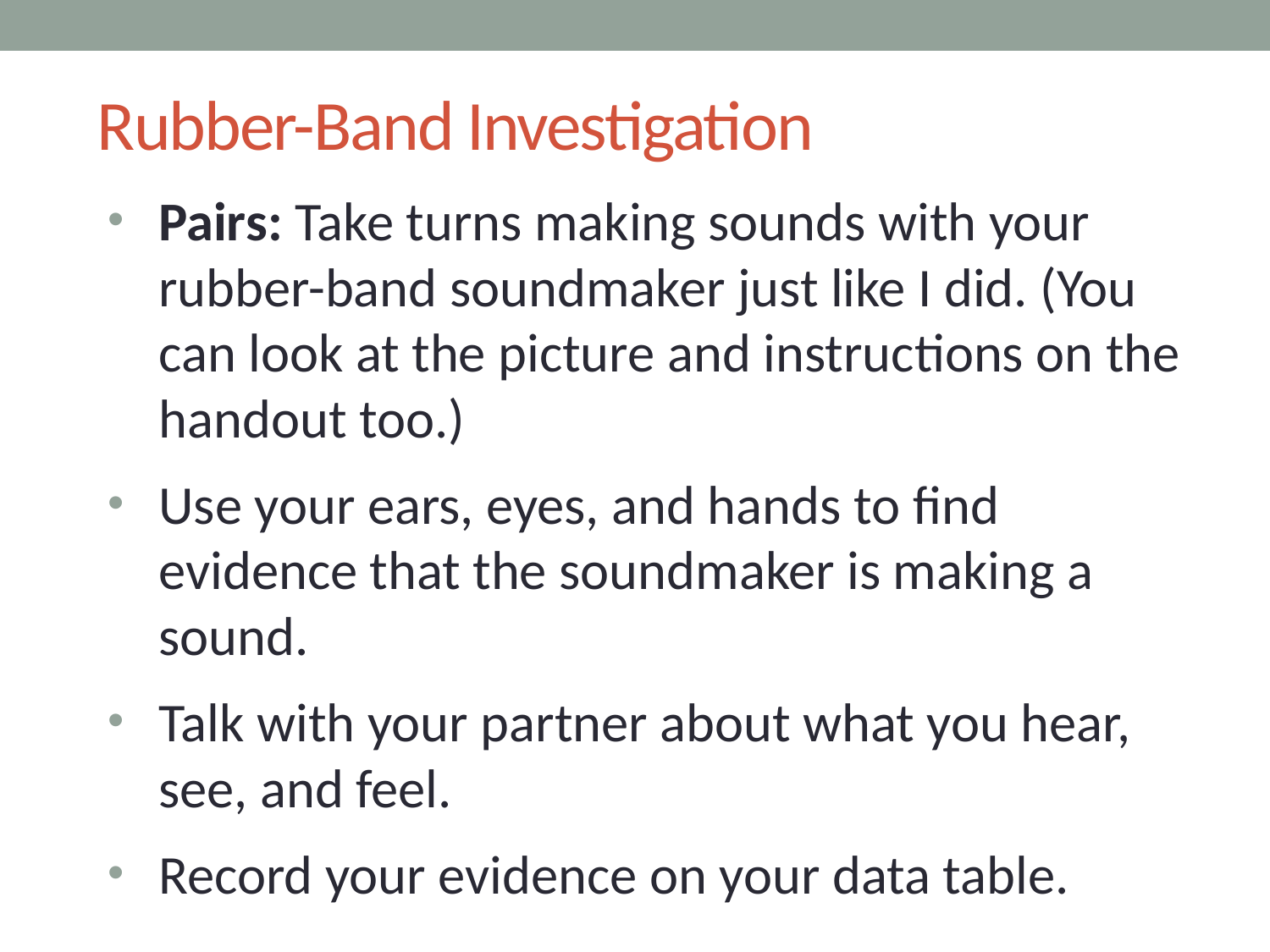

# Rubber-Band Investigation
Pairs: Take turns making sounds with your rubber-band soundmaker just like I did. (You can look at the picture and instructions on the handout too.)
Use your ears, eyes, and hands to find evidence that the soundmaker is making a sound.
Talk with your partner about what you hear, see, and feel.
Record your evidence on your data table.